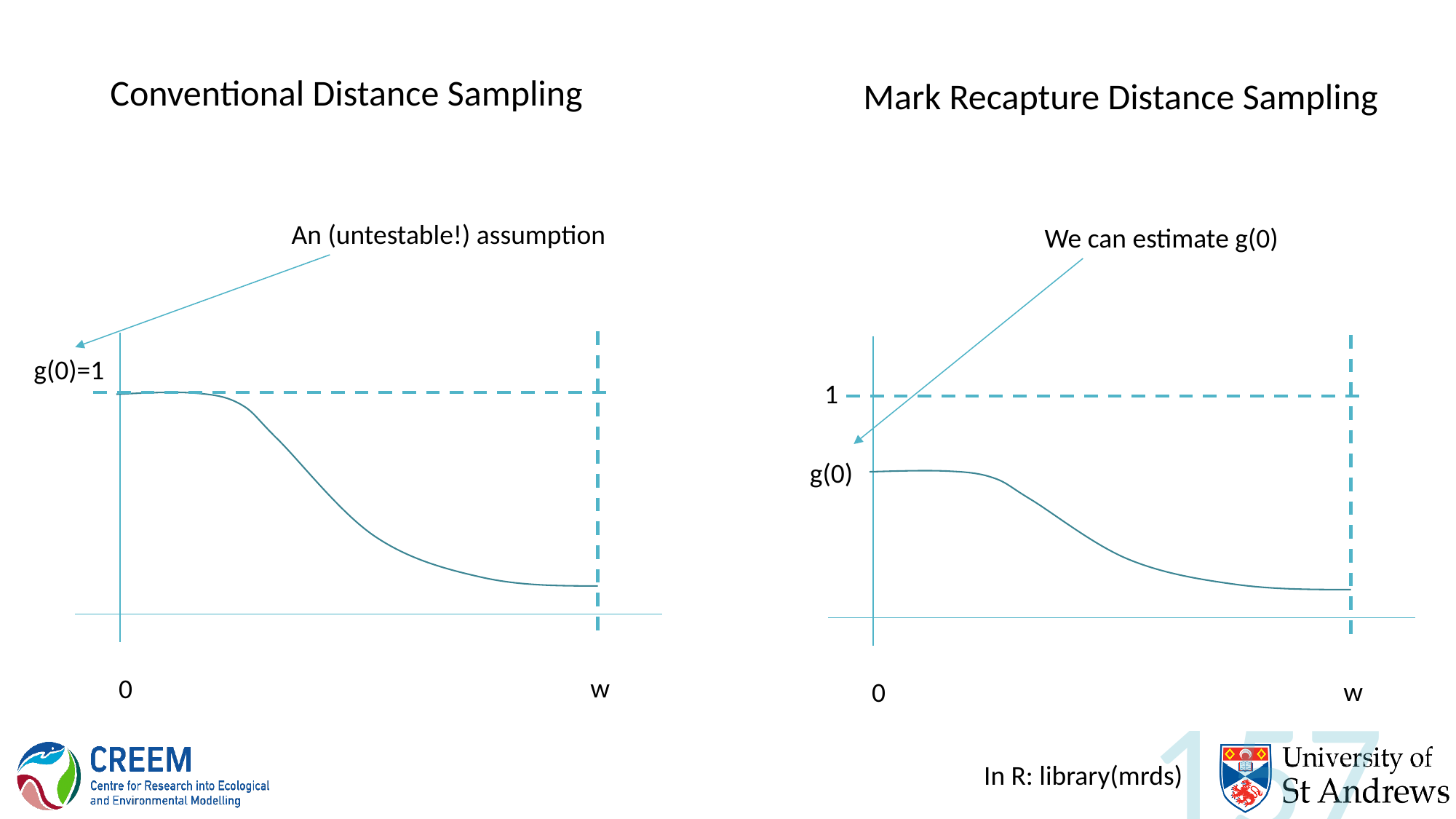

Conventional Distance Sampling
Mark Recapture Distance Sampling
An (untestable!) assumption
We can estimate g(0)
g(0)=1
1

g(0)

w
0
w
0
157
In R: library(mrds)